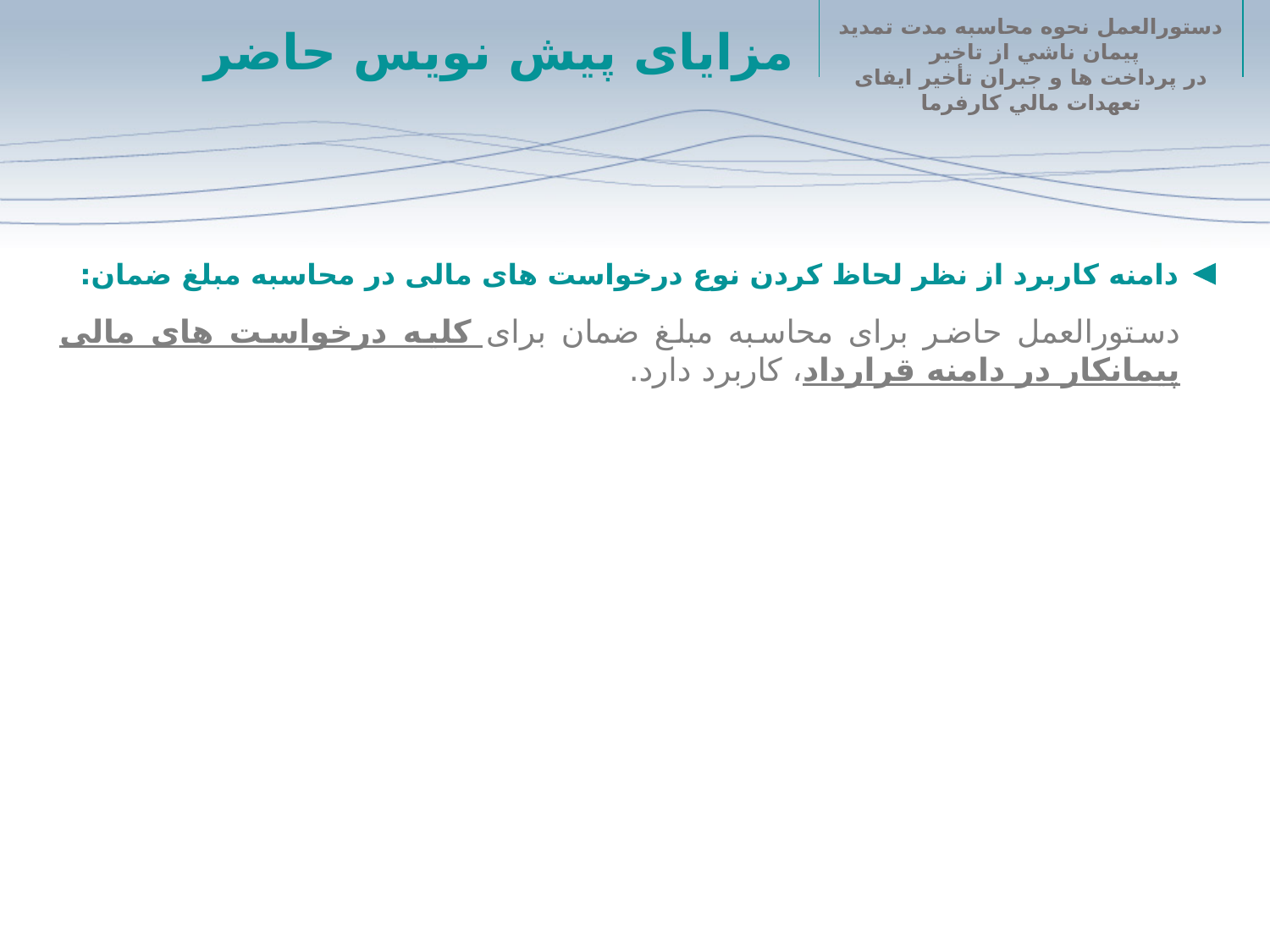

مزایای پیش نویس حاضر
دامنه کاربرد از نظر لحاظ کردن نوع درخواست های مالی در محاسبه مبلغ ضمان:
دستورالعمل حاضر برای محاسبه مبلغ ضمان برای کلیه درخواست های مالی پیمانکار در دامنه قرارداد، کاربرد دارد.